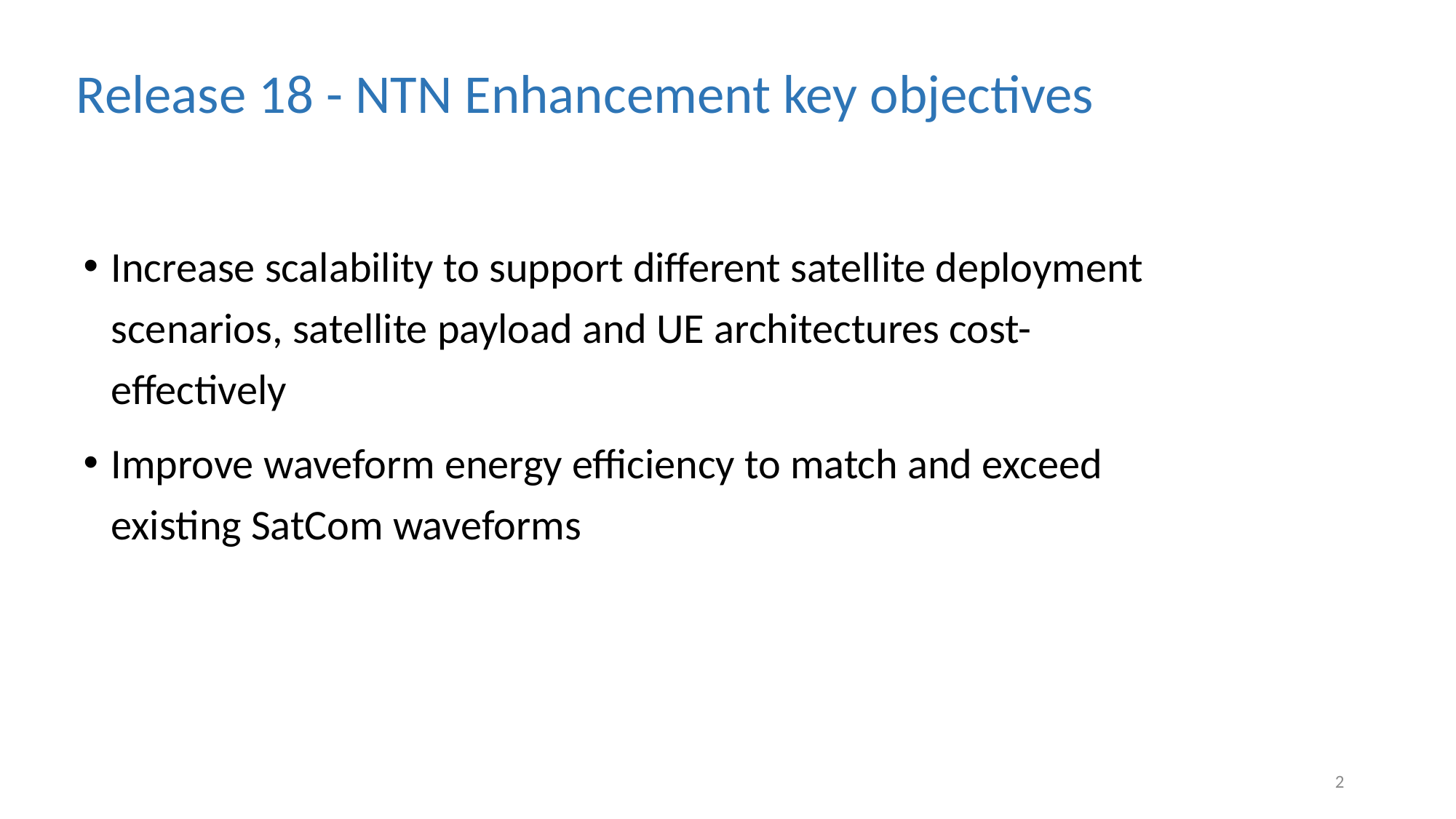

# Release 18 - NTN Enhancement key objectives

Increase scalability to support different satellite deployment scenarios, satellite payload and UE architectures cost-effectively
Improve waveform energy efficiency to match and exceed existing SatCom waveforms

2